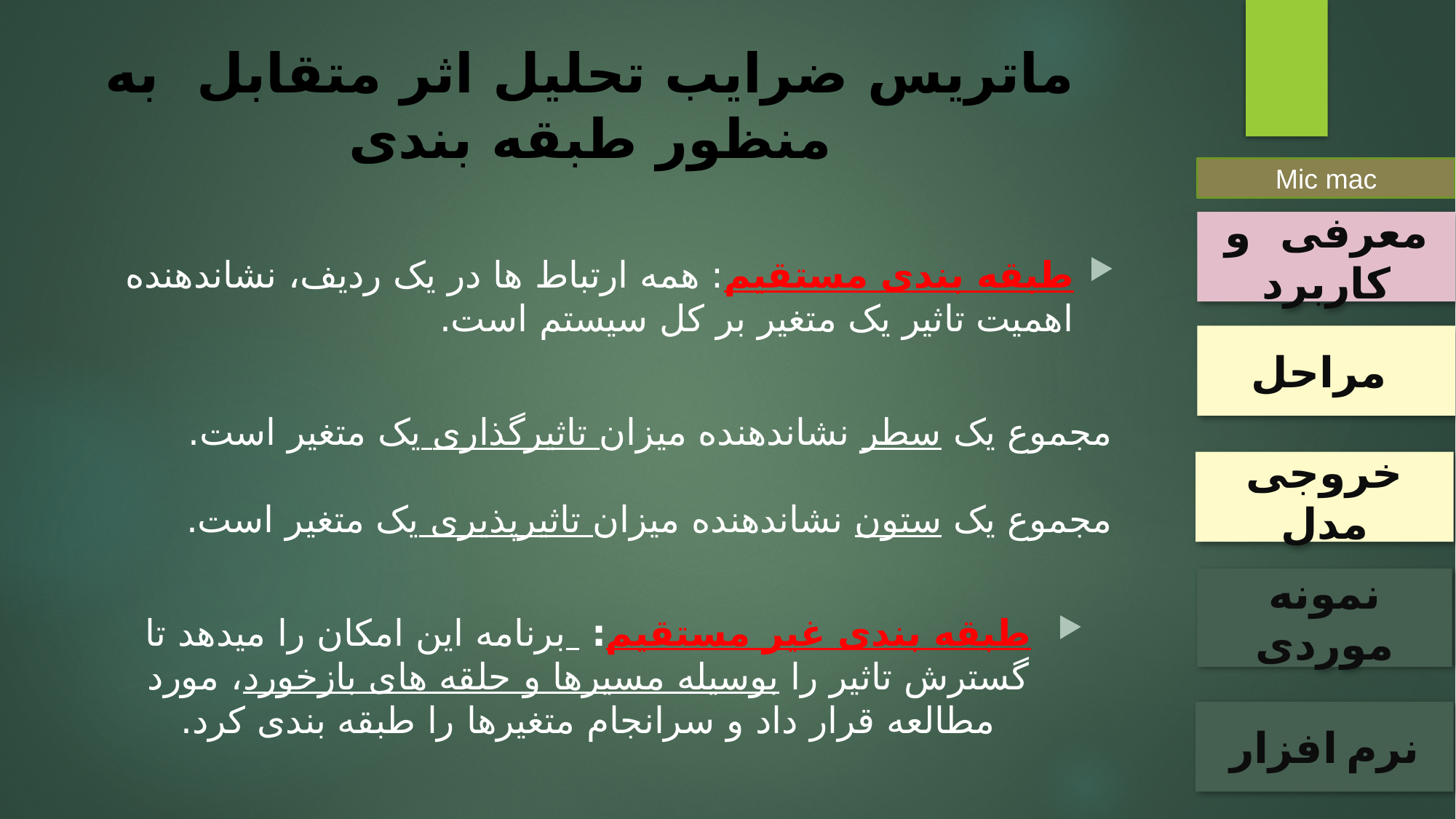

ماتریس ضرایب تحلیل اثر متقابل  به منظور طبقه بندی
طبقه بندی مستقیم: همه ارتباط ها در یک ردیف، نشاندهنده اهمیت تاثیر یک متغیر بر کل سیستم است.

مجموع یک سطر نشاندهنده میزان تاثیرگذاری یک متغیر است.
مجموع یک ستون نشاندهنده میزان تاثیرپذیری یک متغیر است.

طبقه بندی غیر مستقیم:  برنامه این امکان را میدهد تا گسترش تاثیر را بوسیله مسیرها و حلقه های بازخورد، مورد مطالعه قرار داد و سرانجام متغیرها را طبقه بندی کرد.